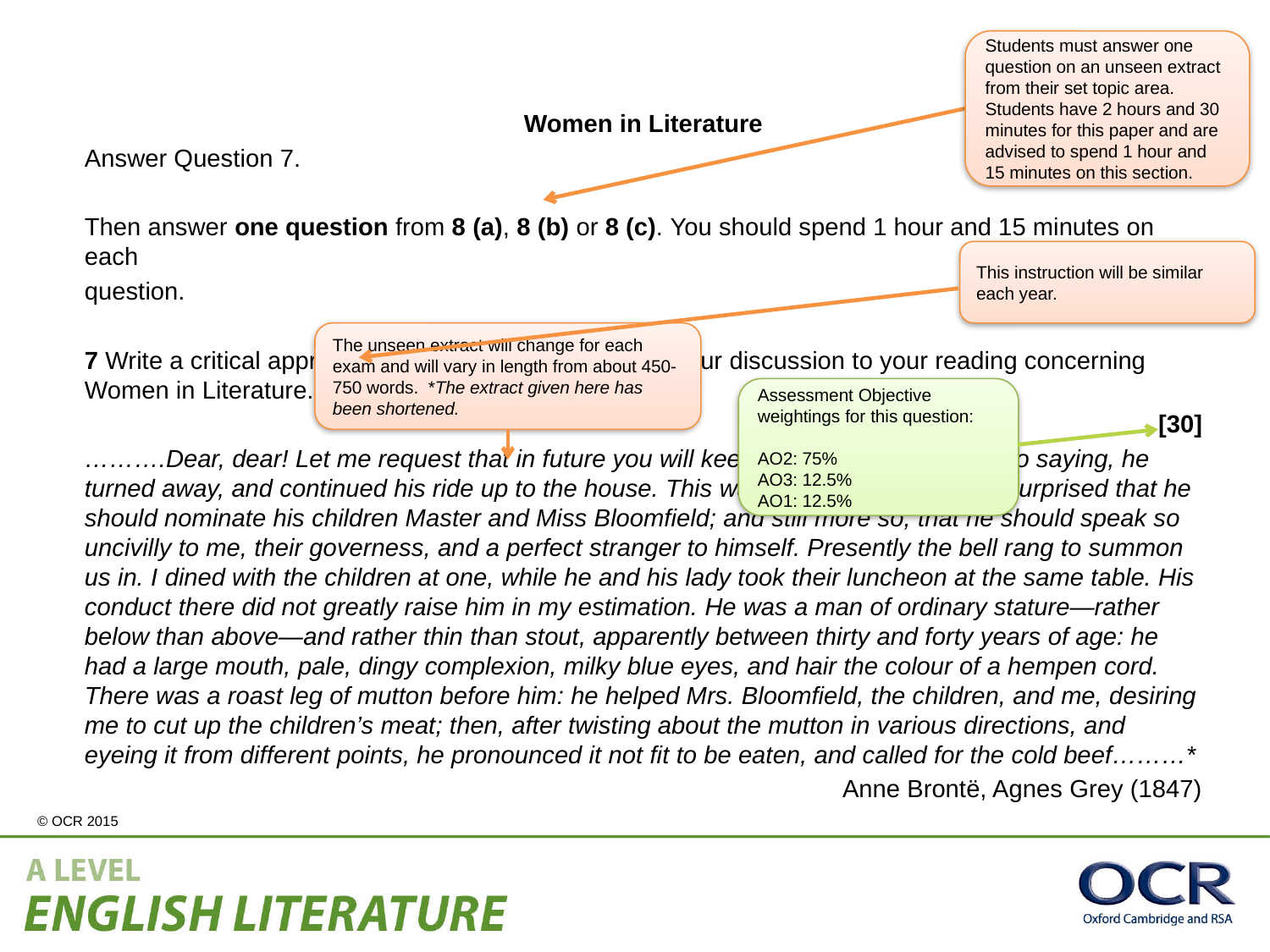

Students must answer one question on an unseen extract from their set topic area.
Students have 2 hours and 30 minutes for this paper and are advised to spend 1 hour and 15 minutes on this section.

Women in Literature
Answer Question 7.

Then answer one question from 8 (a), 8 (b) or 8 (c). You should spend 1 hour and 15 minutes on each
question.

7 Write a critical appreciation of the passage, relating your discussion to your reading concerning Women in Literature.
[30]
……….Dear, dear! Let me request that in future you will keep them decent at least!’ so saying, he turned away, and continued his ride up to the house. This was Mr. Bloomfield. I was surprised that he should nominate his children Master and Miss Bloomfield; and still more so, that he should speak so uncivilly to me, their governess, and a perfect stranger to himself. Presently the bell rang to summon us in. I dined with the children at one, while he and his lady took their luncheon at the same table. His conduct there did not greatly raise him in my estimation. He was a man of ordinary stature—rather below than above—and rather thin than stout, apparently between thirty and forty years of age: he had a large mouth, pale, dingy complexion, milky blue eyes, and hair the colour of a hempen cord. There was a roast leg of mutton before him: he helped Mrs. Bloomfield, the children, and me, desiring me to cut up the children’s meat; then, after twisting about the mutton in various directions, and eyeing it from different points, he pronounced it not fit to be eaten, and called for the cold beef………*
Anne Brontë, Agnes Grey (1847)

This instruction will be similar each year.
The unseen extract will change for each exam and will vary in length from about 450-750 words.  *The extract given here has been shortened.
Assessment Objective weightings for this question:

AO2: 75%
AO3: 12.5%
AO1: 12.5%